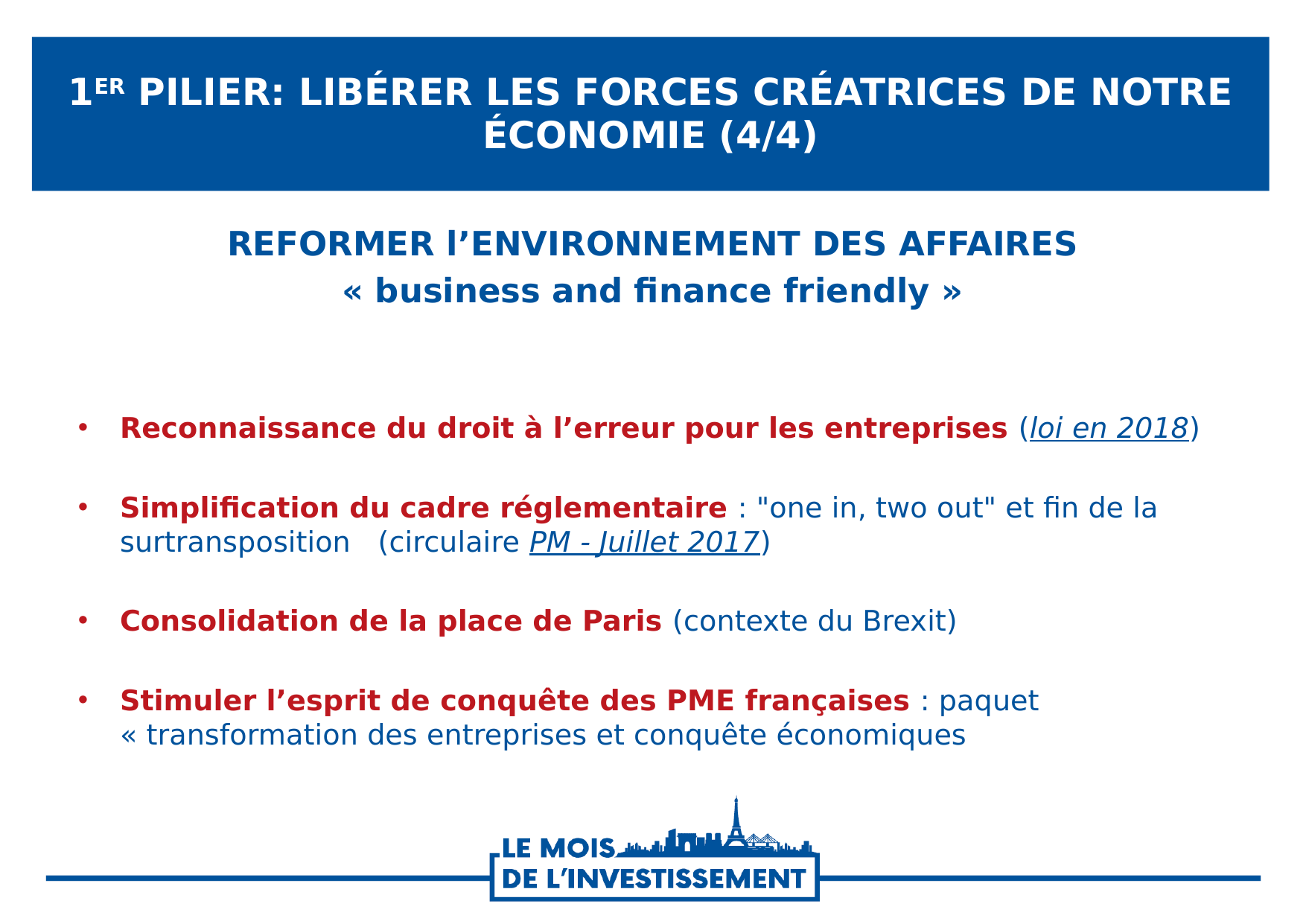

# 1er pilier: libérer les forces créatrices de notre économie (4/4)
REFORMER l’ENVIRONNEMENT DES AFFAIRES
« business and finance friendly »

Reconnaissance du droit à l’erreur pour les entreprises (loi en 2018)

Simplification du cadre réglementaire : "one in, two out" et fin de la surtransposition   (circulaire PM - Juillet 2017)

Consolidation de la place de Paris (contexte du Brexit)

Stimuler l’esprit de conquête des PME françaises : paquet « transformation des entreprises et conquête économiques »